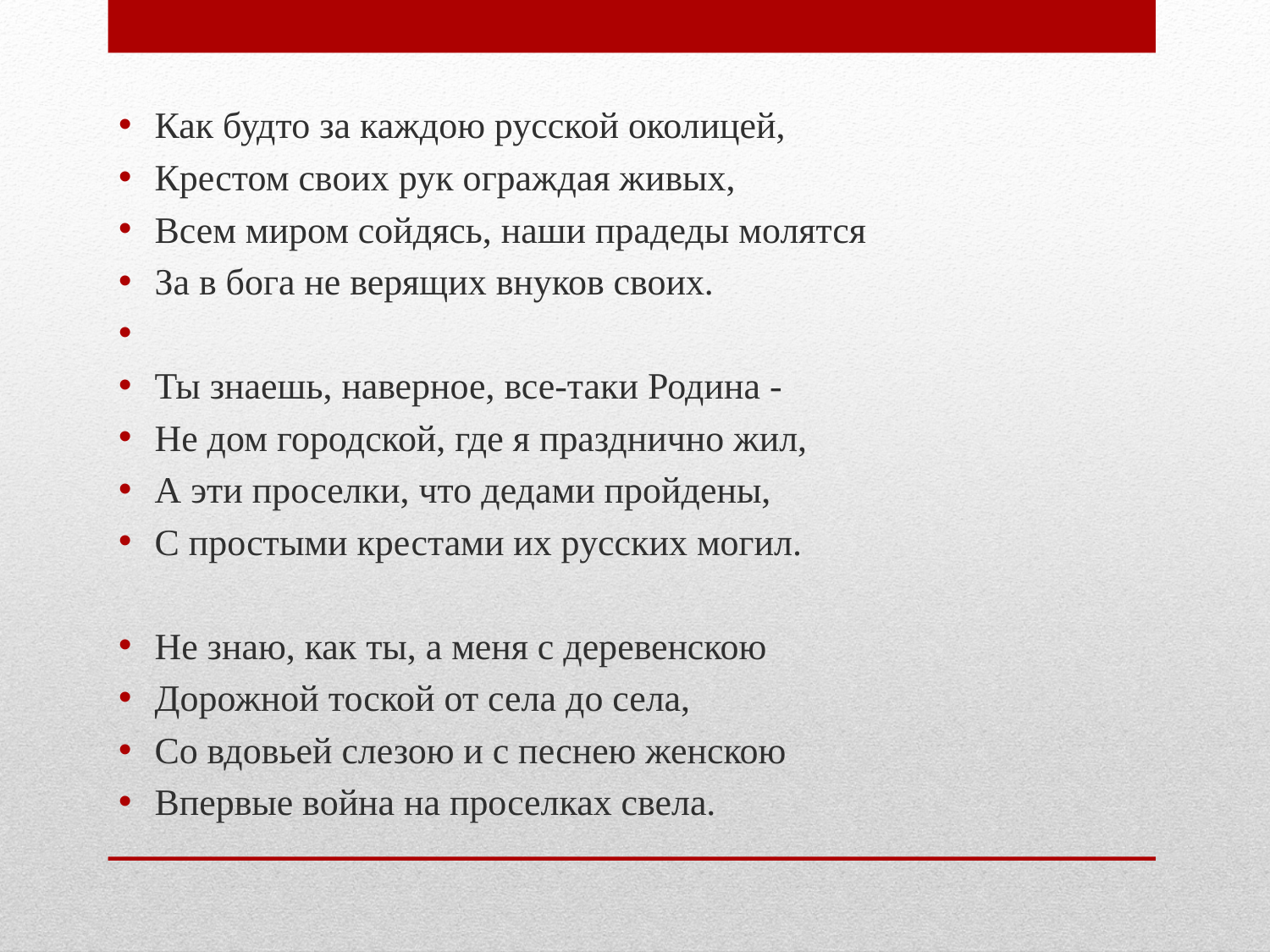

Как будто за каждою русской околицей,
Крестом своих рук ограждая живых,
Всем миром сойдясь, наши прадеды молятся
За в бога не верящих внуков своих.

Ты знаешь, наверное, все-таки Родина -
Не дом городской, где я празднично жил,
А эти проселки, что дедами пройдены,
С простыми крестами их русских могил.

Не знаю, как ты, а меня с деревенскою
Дорожной тоской от села до села,
Со вдовьей слезою и с песнею женскою
Впервые война на проселках свела.